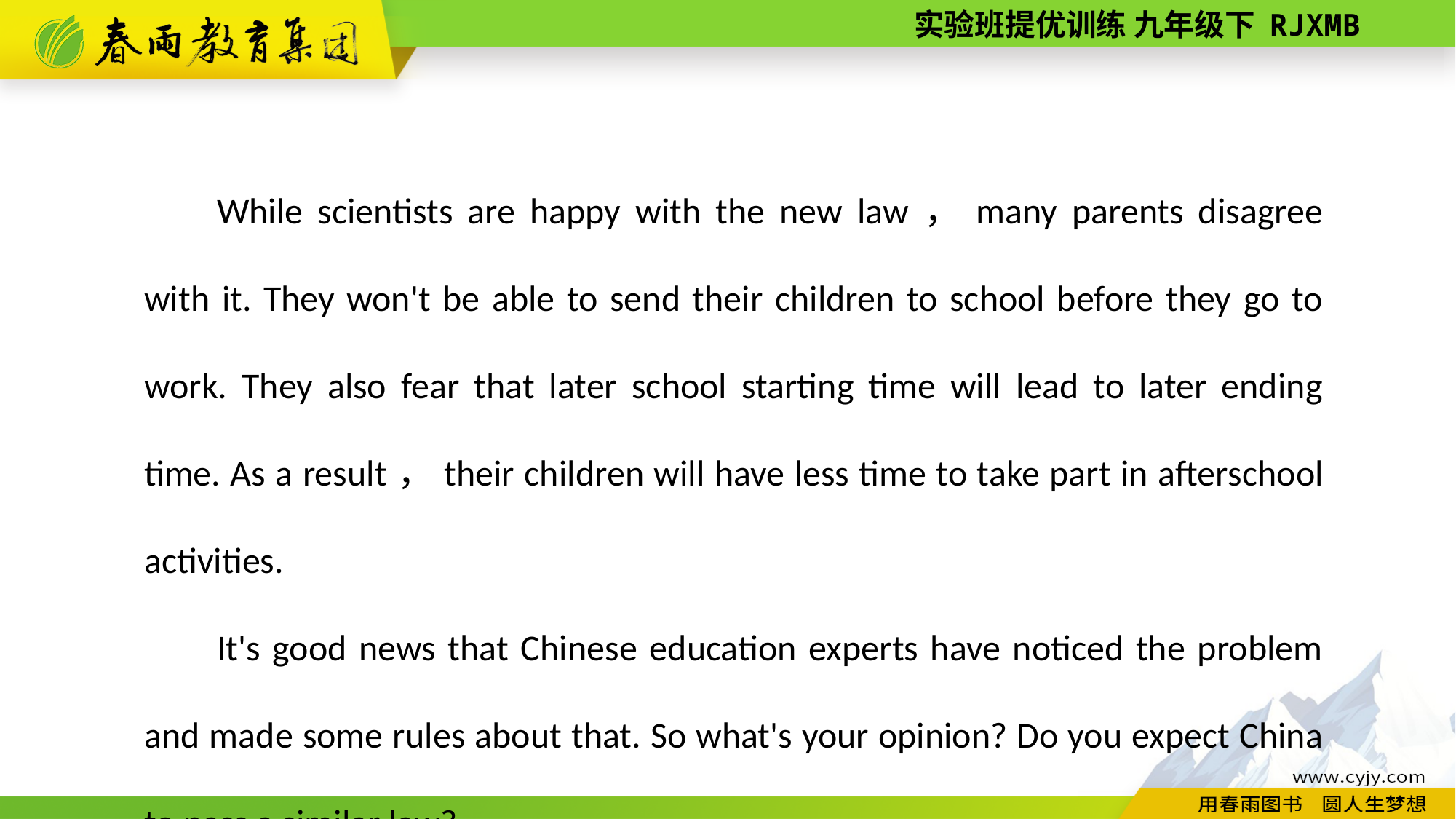

While scientists are happy with the new law，many parents disagree with it. They won't be able to send their children to school before they go to work. They also fear that later school starting time will lead to later ending time. As a result，their children will have less time to take part in after­school activities.
It's good news that Chinese education experts have noticed the problem and made some rules about that. So what's your opinion? Do you expect China to pass a similar law?